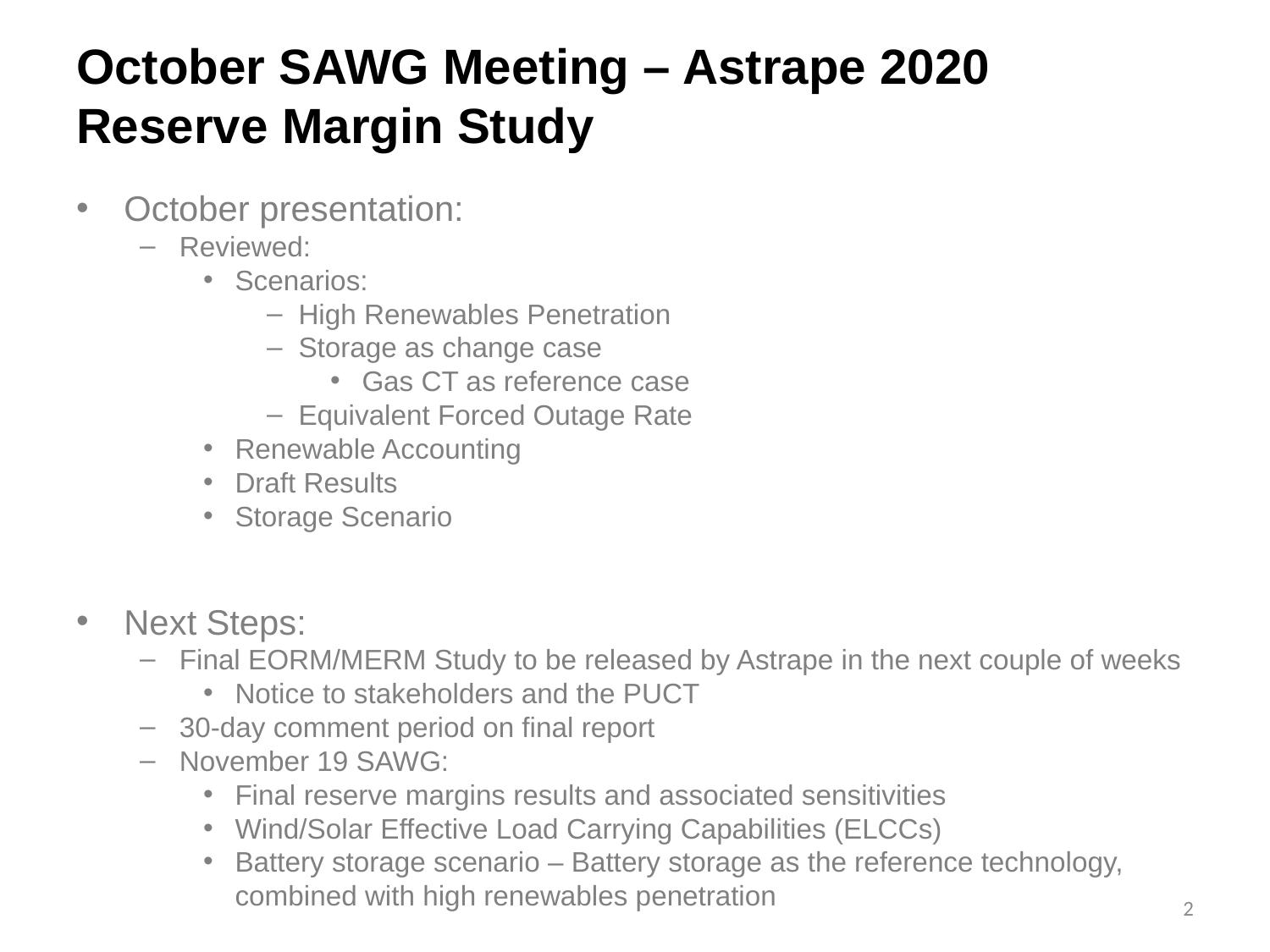

# October SAWG Meeting – Astrape 2020 Reserve Margin Study
October presentation:
Reviewed:
Scenarios:
High Renewables Penetration
Storage as change case
Gas CT as reference case
Equivalent Forced Outage Rate
Renewable Accounting
Draft Results
Storage Scenario

Next Steps:
Final EORM/MERM Study to be released by Astrape in the next couple of weeks
Notice to stakeholders and the PUCT
30-day comment period on final report
November 19 SAWG:
Final reserve margins results and associated sensitivities
Wind/Solar Effective Load Carrying Capabilities (ELCCs)
Battery storage scenario – Battery storage as the reference technology, combined with high renewables penetration

2